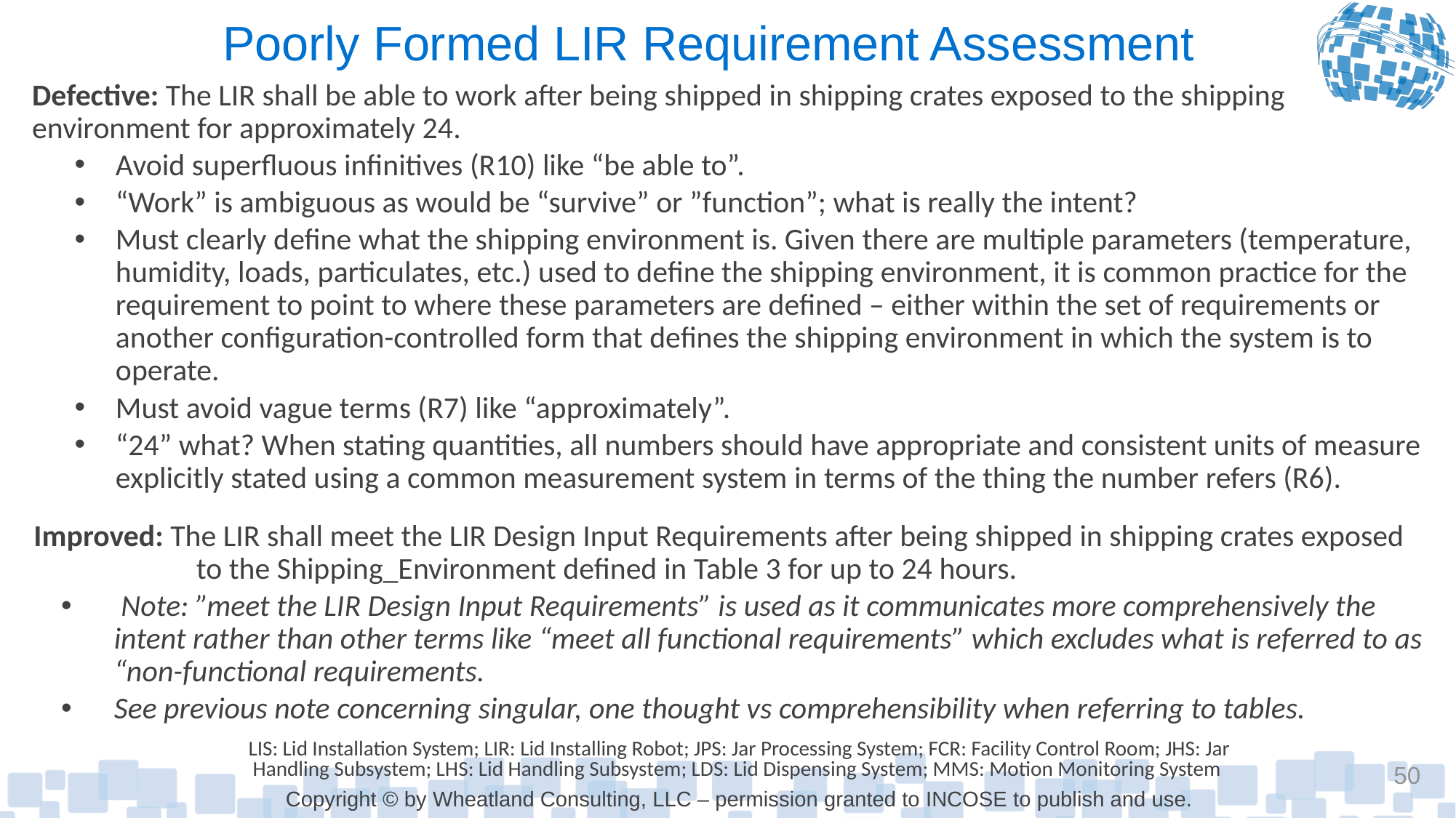

# Poorly Formed LIR Requirement Assessment
Defective: The LIR shall be able to work after being shipped in shipping crates exposed to the shipping environment for approximately 24.
Avoid superfluous infinitives (R10) like “be able to”.
“Work” is ambiguous as would be “survive” or ”function”; what is really the intent?
Must clearly define what the shipping environment is. Given there are multiple parameters (temperature, humidity, loads, particulates, etc.) used to define the shipping environment, it is common practice for the requirement to point to where these parameters are defined – either within the set of requirements or another configuration-controlled form that defines the shipping environment in which the system is to operate.
Must avoid vague terms (R7) like “approximately”.
“24” what? When stating quantities, all numbers should have appropriate and consistent units of measure explicitly stated using a common measurement system in terms of the thing the number refers (R6).

Improved: The LIR shall meet the LIR Design Input Requirements after being shipped in shipping crates exposed to the Shipping_Environment defined in Table 3 for up to 24 hours.
 Note: ”meet the LIR Design Input Requirements” is used as it communicates more comprehensively the intent rather than other terms like “meet all functional requirements” which excludes what is referred to as “non-functional requirements.
See previous note concerning singular, one thought vs comprehensibility when referring to tables.

LIS: Lid Installation System; LIR: Lid Installing Robot; JPS: Jar Processing System; FCR: Facility Control Room; JHS: Jar Handling Subsystem; LHS: Lid Handling Subsystem; LDS: Lid Dispensing System; MMS: Motion Monitoring System
50
Copyright © by Wheatland Consulting, LLC – permission granted to INCOSE to publish and use.